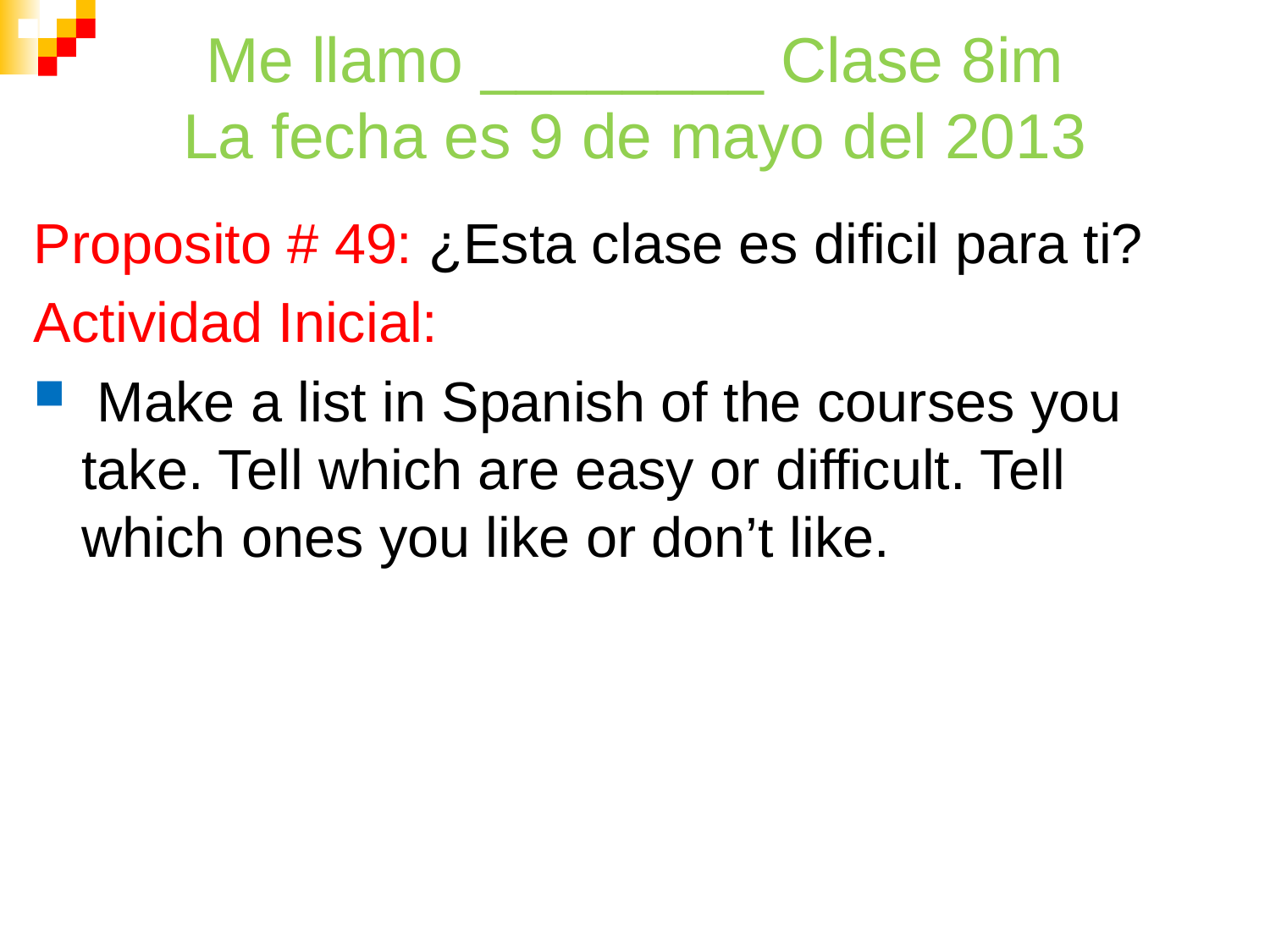

# Me llamo ________ Clase 8im La fecha es 9 de mayo del 2013
Proposito # 49: ¿Esta clase es dificil para ti?
Actividad Inicial:
 Make a list in Spanish of the courses you take. Tell which are easy or difficult. Tell which ones you like or don’t like.